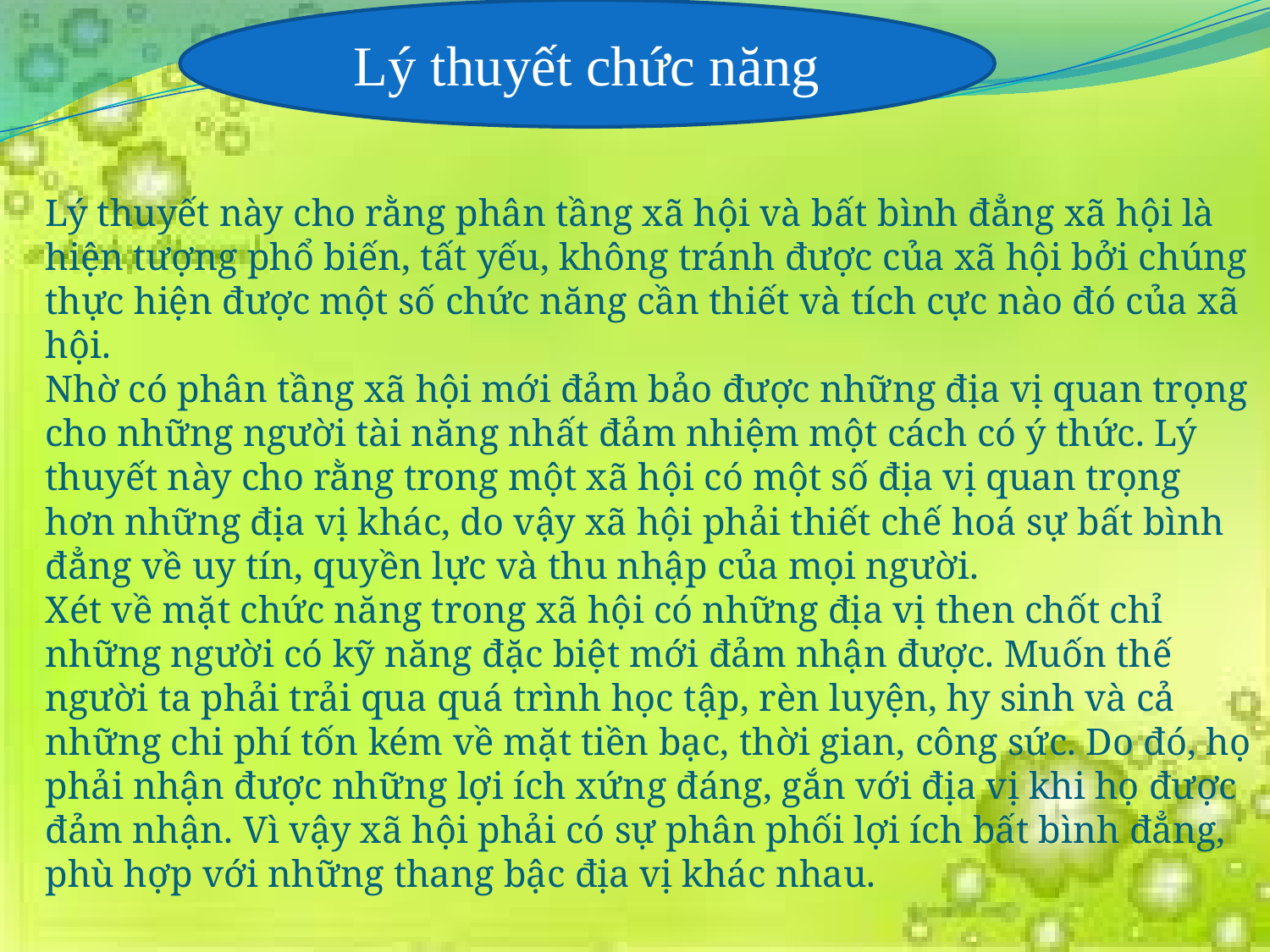

Lý thuyết chức năng
Lý thuyết này cho rằng phân tầng xã hội và bất bình đẳng xã hội là hiện tượng phổ biến, tất yếu, không tránh được của xã hội bởi chúng thực hiện được một số chức năng cần thiết và tích cực nào đó của xã hội. 
Nhờ có phân tầng xã hội mới đảm bảo được những địa vị quan trọng cho những người tài năng nhất đảm nhiệm một cách có ý thức. Lý thuyết này cho rằng trong một xã hội có một số địa vị quan trọng hơn những địa vị khác, do vậy xã hội phải thiết chế hoá sự bất bình đẳng về uy tín, quyền lực và thu nhập của mọi người.
Xét về mặt chức năng trong xã hội có những địa vị then chốt chỉ những người có kỹ năng đặc biệt mới đảm nhận được. Muốn thế người ta phải trải qua quá trình học tập, rèn luyện, hy sinh và cả những chi phí tốn kém về mặt tiền bạc, thời gian, công sức. Do đó, họ phải nhận được những lợi ích xứng đáng, gắn với địa vị khi họ được đảm nhận. Vì vậy xã hội phải có sự phân phối lợi ích bất bình đẳng, phù hợp với những thang bậc địa vị khác nhau.